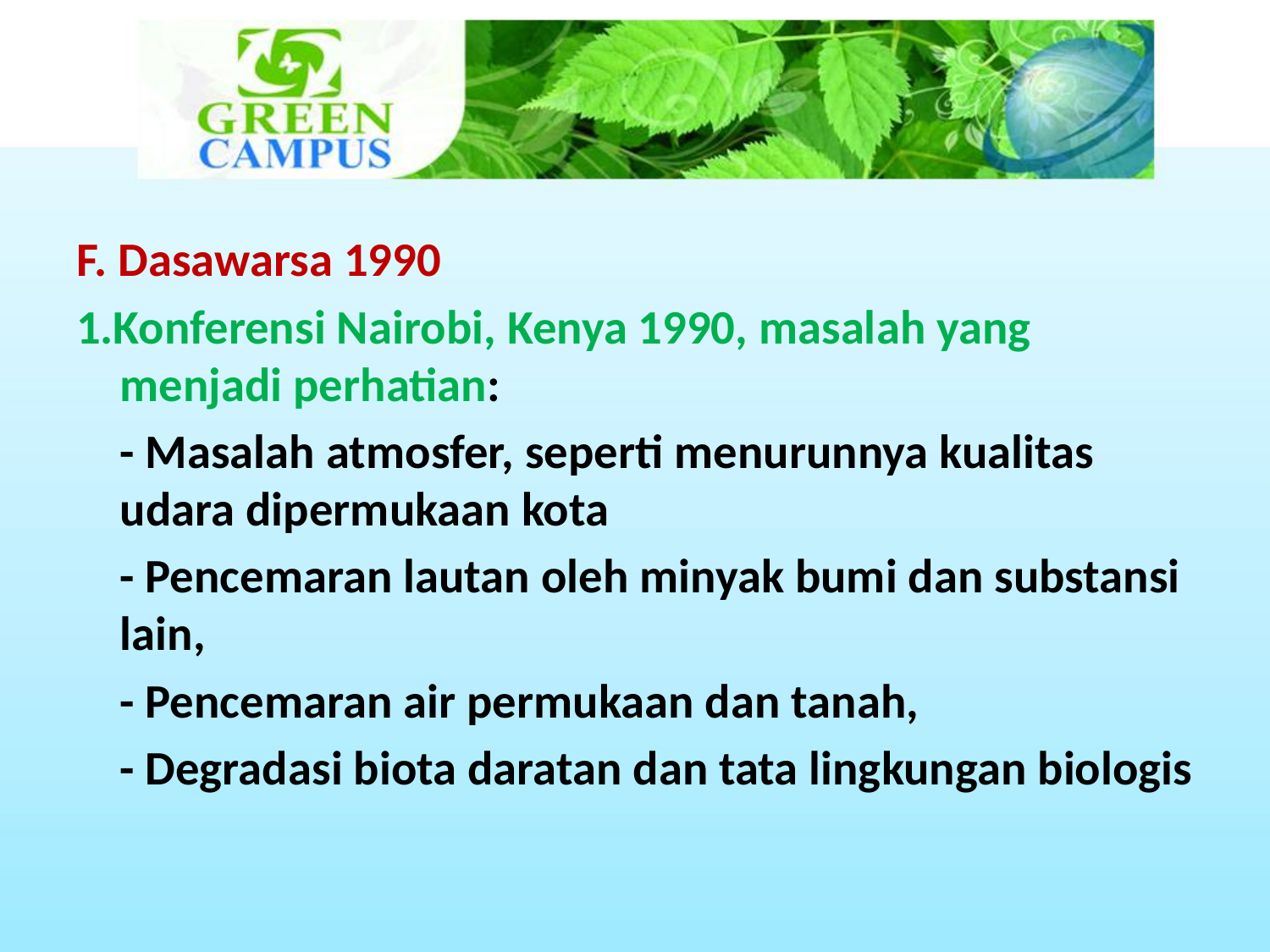

#
F. Dasawarsa 1990
1.Konferensi Nairobi, Kenya 1990, masalah yang menjadi perhatian:
	- Masalah atmosfer, seperti menurunnya kualitas udara dipermukaan kota
	- Pencemaran lautan oleh minyak bumi dan substansi lain,
	- Pencemaran air permukaan dan tanah,
	- Degradasi biota daratan dan tata lingkungan biologis